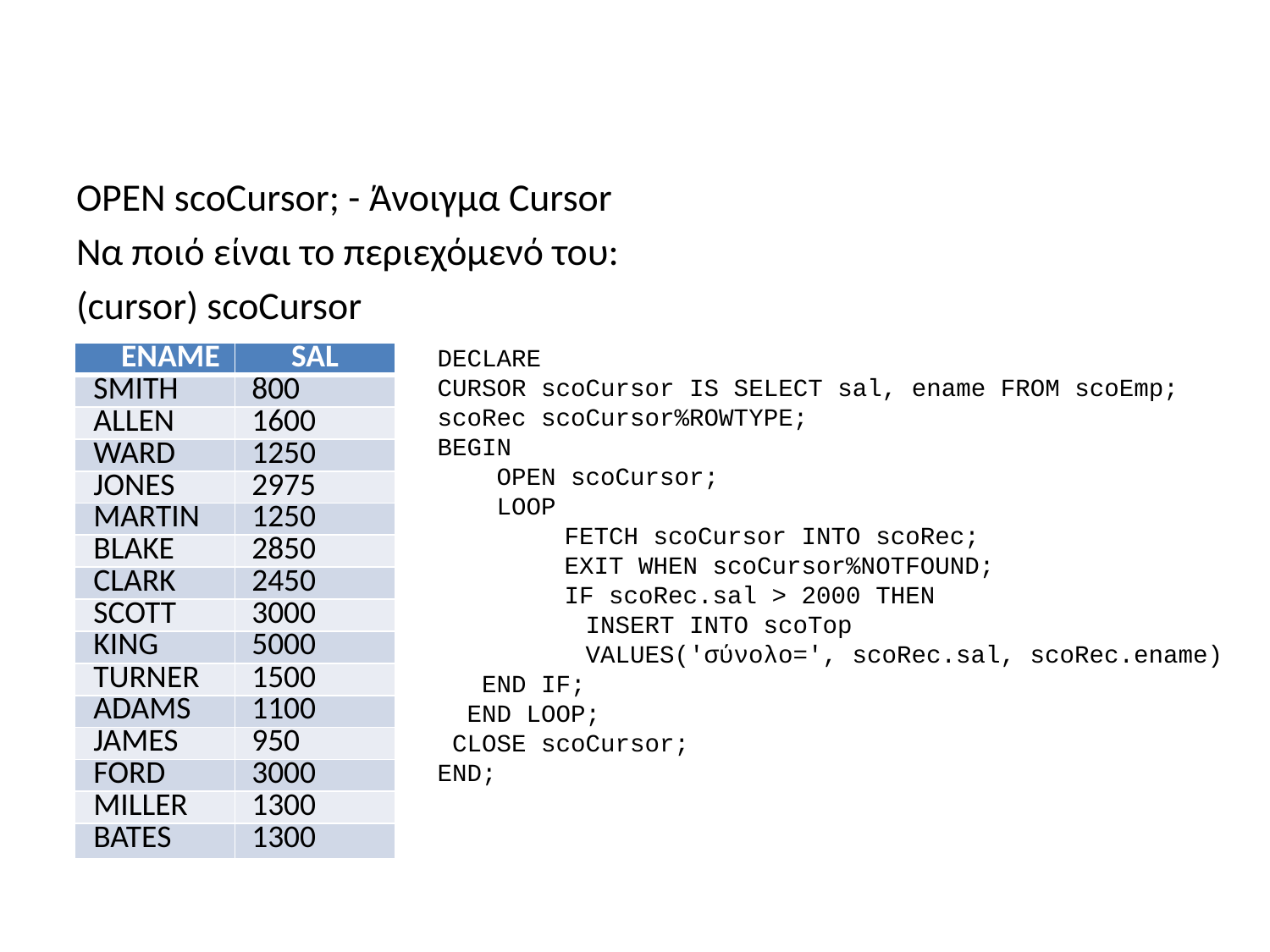

#
OPEN scoCursor; - Άνοιγμα Cursor
Να ποιό είναι το περιεχόμενό του:
(cursor) scoCursor
DECLARE
CURSOR scoCursor IS SELECT sal, ename FROM scoEmp; scoRec scoCursor%ROWTYPE;
BEGIN
    OPEN scoCursor;
    LOOP
	FETCH scoCursor INTO scoRec;
	EXIT WHEN scoCursor%NOTFOUND;
	IF scoRec.sal > 2000 THEN
          INSERT INTO scoTop
          VALUES('σύνολο=', scoRec.sal, scoRec.ename)
   END IF;
  END LOOP;
 CLOSE scoCursor;
END;
| ΕΝΑΜΕ | SAL |
| --- | --- |
| SMITH | 800 |
| ALLEN | 1600 |
| WARD | 1250 |
| JONES | 2975 |
| MARTIN | 1250 |
| BLAKE | 2850 |
| CLARK | 2450 |
| SCOTT | 3000 |
| KING | 5000 |
| TURNER | 1500 |
| ADAMS | 1100 |
| JAMES | 950 |
| FORD | 3000 |
| MILLER | 1300 |
| BATES | 1300 |